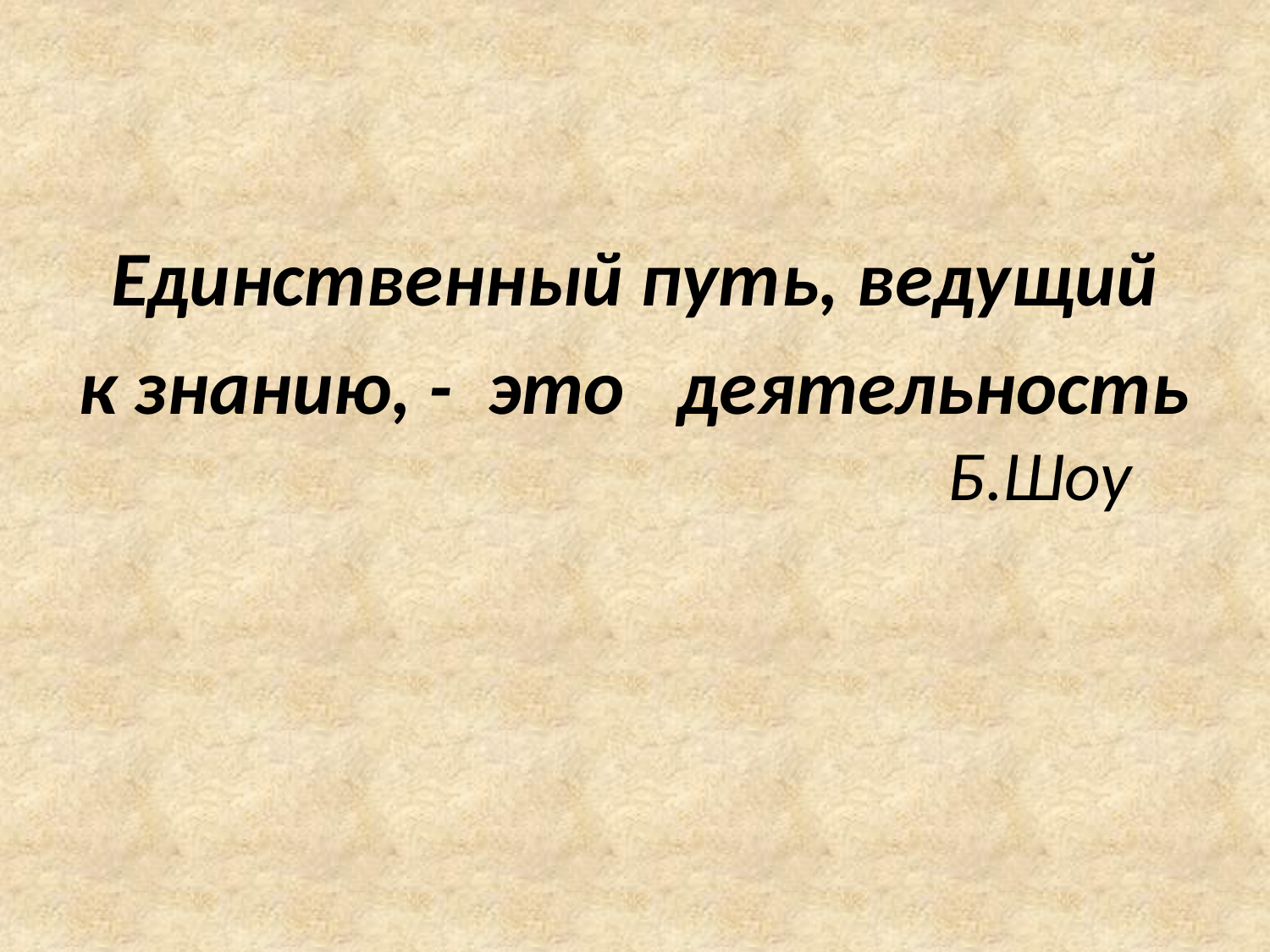

#
Единственный путь, ведущий
к знанию, -  это   деятельность
                                          	Б.Шоу